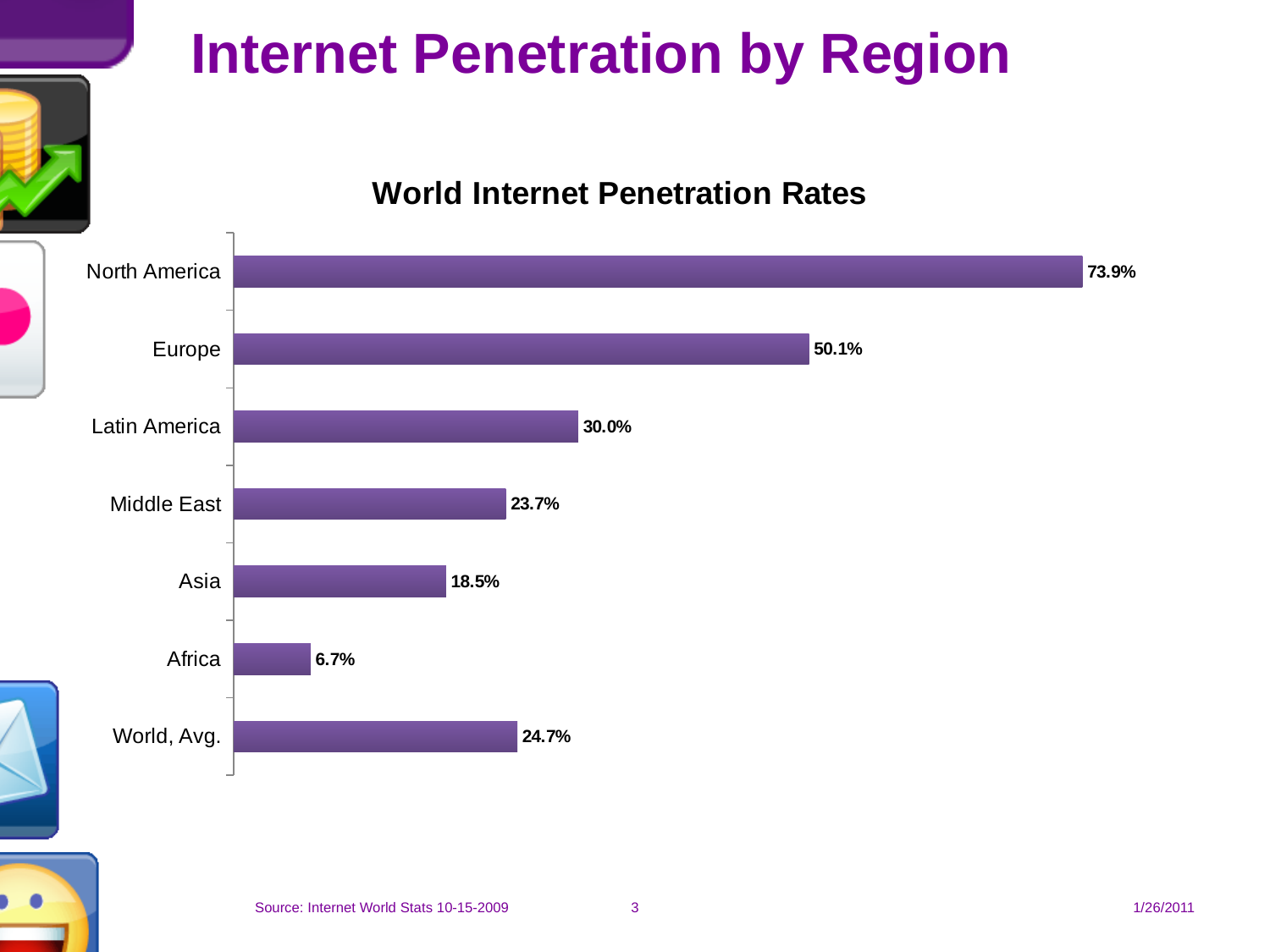

Internet Penetration by Region

### Chart: World Internet Penetration Rates

| Category |  |
|---|---|
| World, Avg. | 0.2470000000000004 |
| Africa | 0.06700000000000024 |
| Asia | 0.18500000000000041 |
| Middle East | 0.23700000000000004 |
| Latin America | 0.3000000000000003 |
| Europe | 0.501 |
| North America | 0.7390000000000027 |
Source: Internet World Stats 10-15-2009
3
1/26/2011